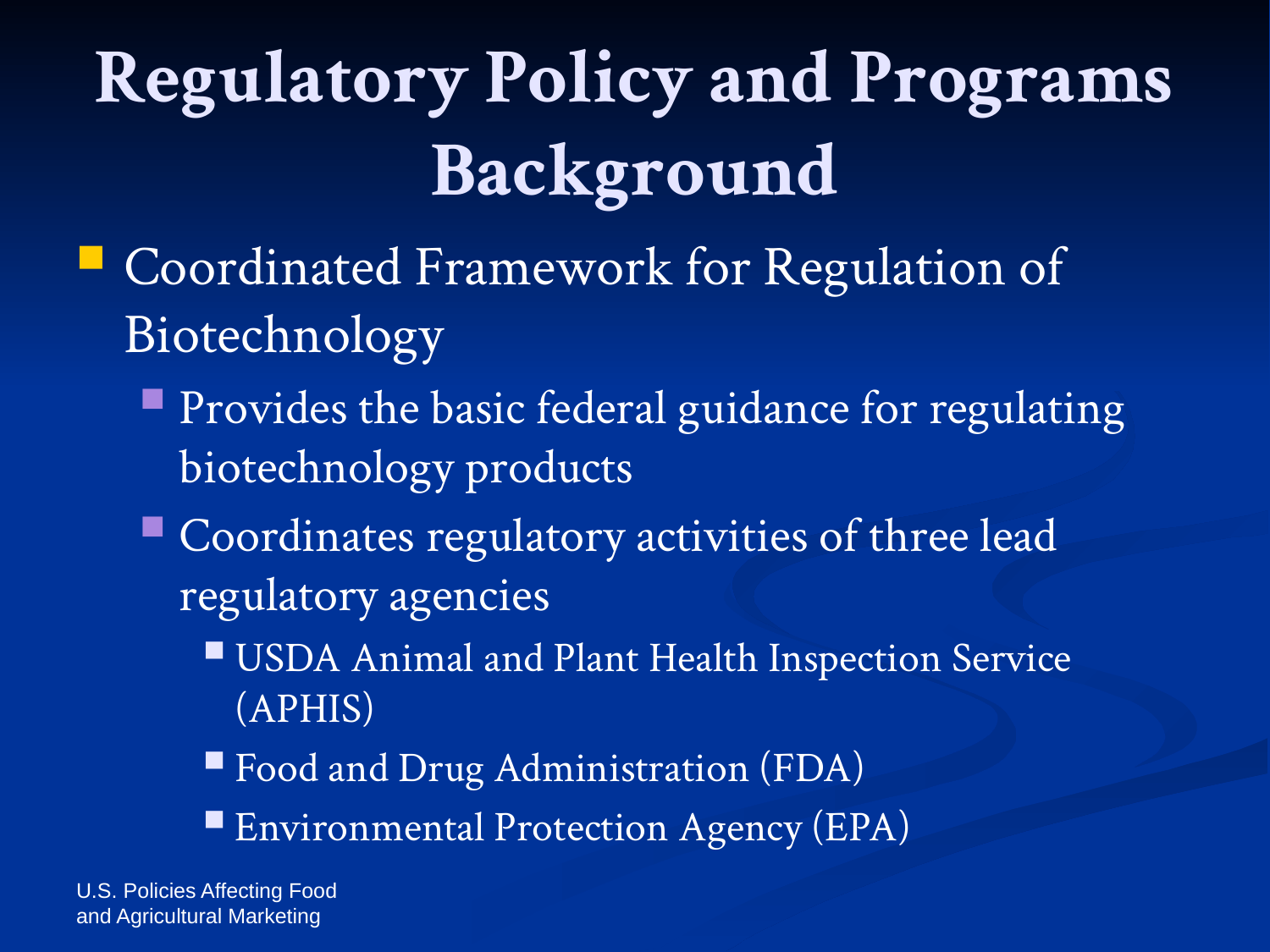

# Regulatory Policy and Programs Background
Coordinated Framework for Regulation of Biotechnology
Provides the basic federal guidance for regulating biotechnology products
Coordinates regulatory activities of three lead regulatory agencies
USDA Animal and Plant Health Inspection Service (APHIS)
Food and Drug Administration (FDA)
Environmental Protection Agency (EPA)
U.S. Policies Affecting Food and Agricultural Marketing